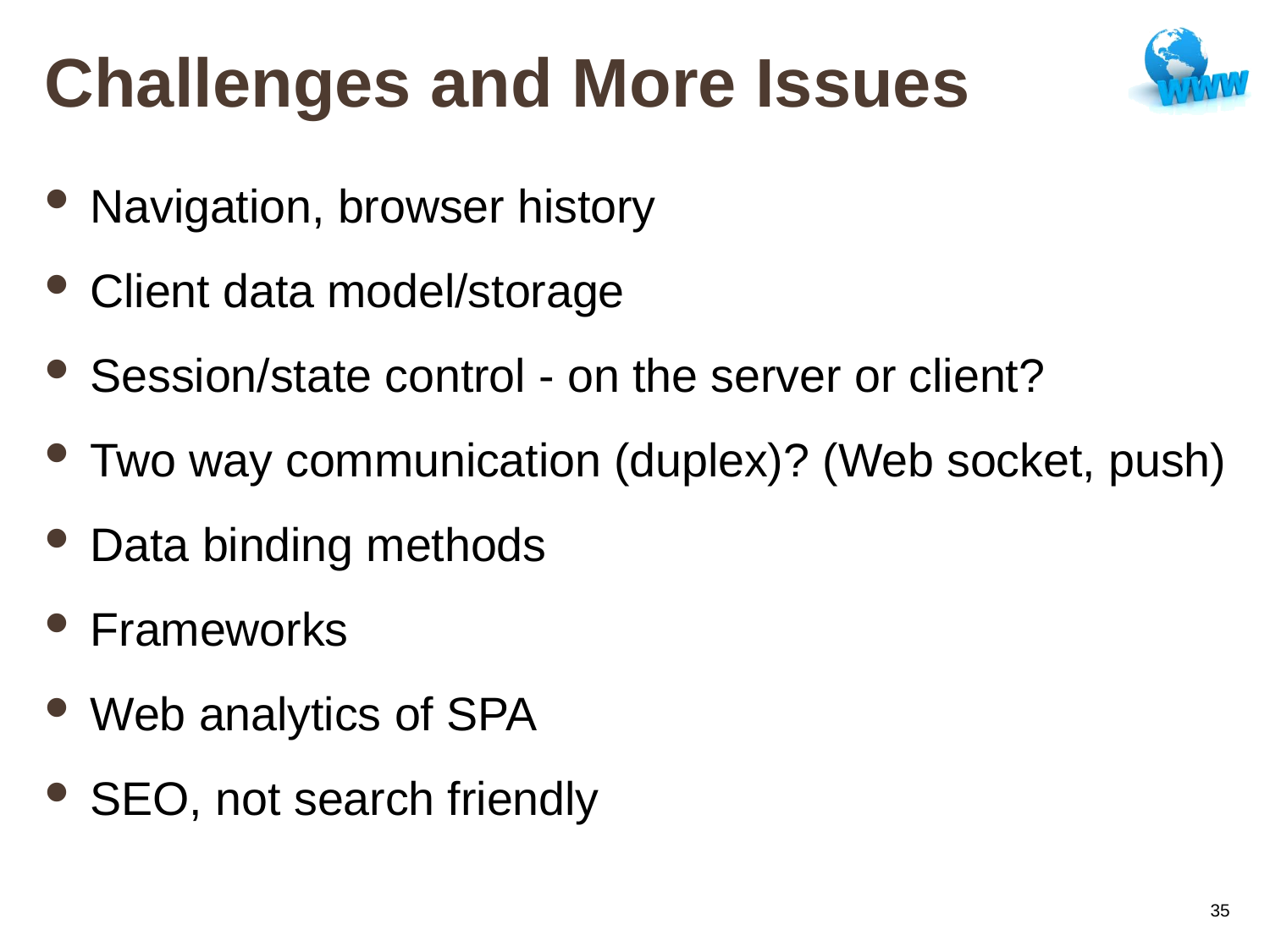

# Challenges and More Issues
Navigation, browser history
Client data model/storage
Session/state control - on the server or client?
Two way communication (duplex)? (Web socket, push)
Data binding methods
Frameworks
Web analytics of SPA
SEO, not search friendly
35